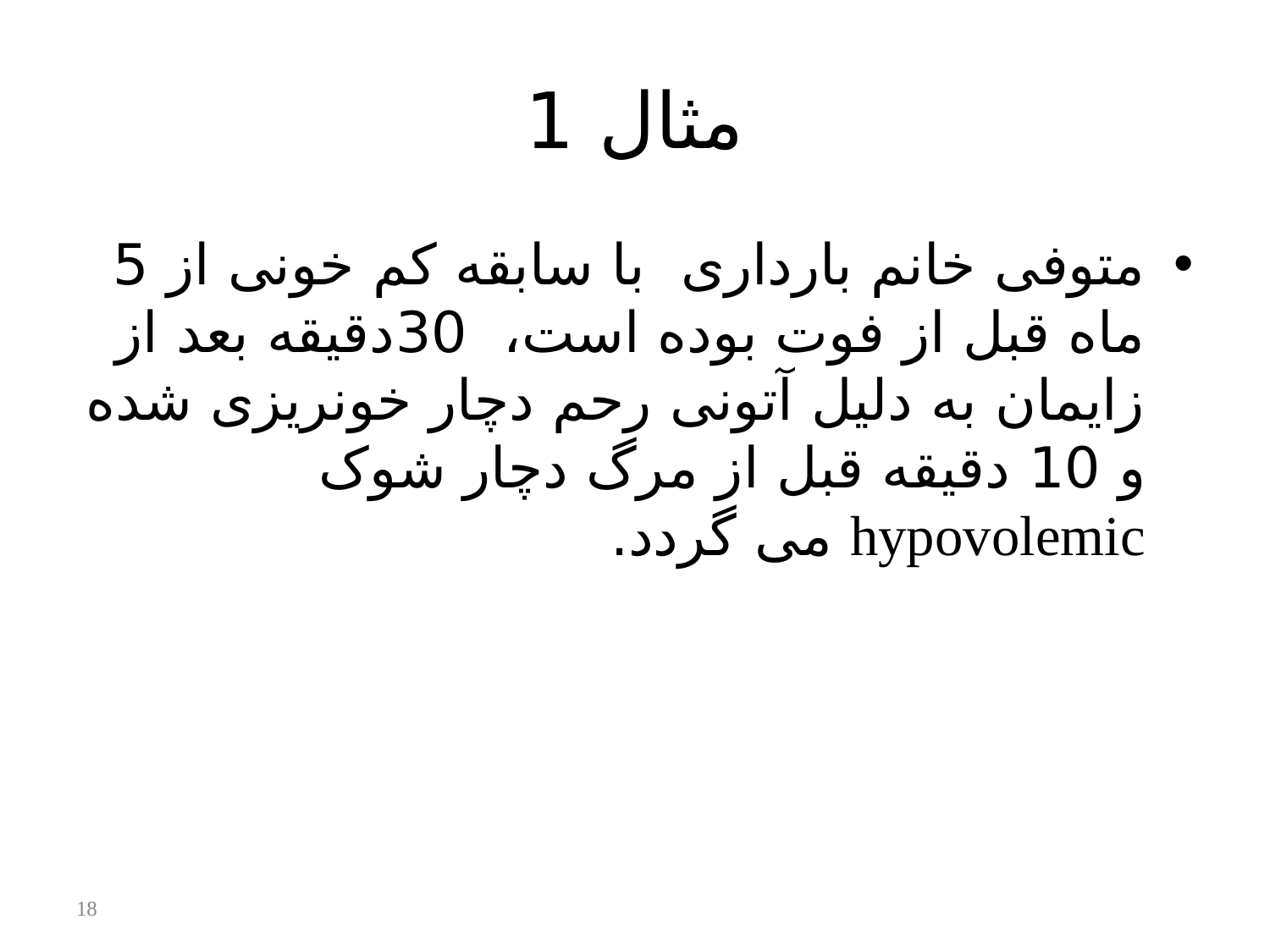

# مثال 1
متوفی خانم بارداری  با سابقه کم خونی از 5 ماه قبل از فوت بوده است،  30دقیقه بعد از زایمان به دلیل آتونی رحم دچار خونریزی شده و 10 دقیقه قبل از مرگ دچار شوک hypovolemic می گردد.
18